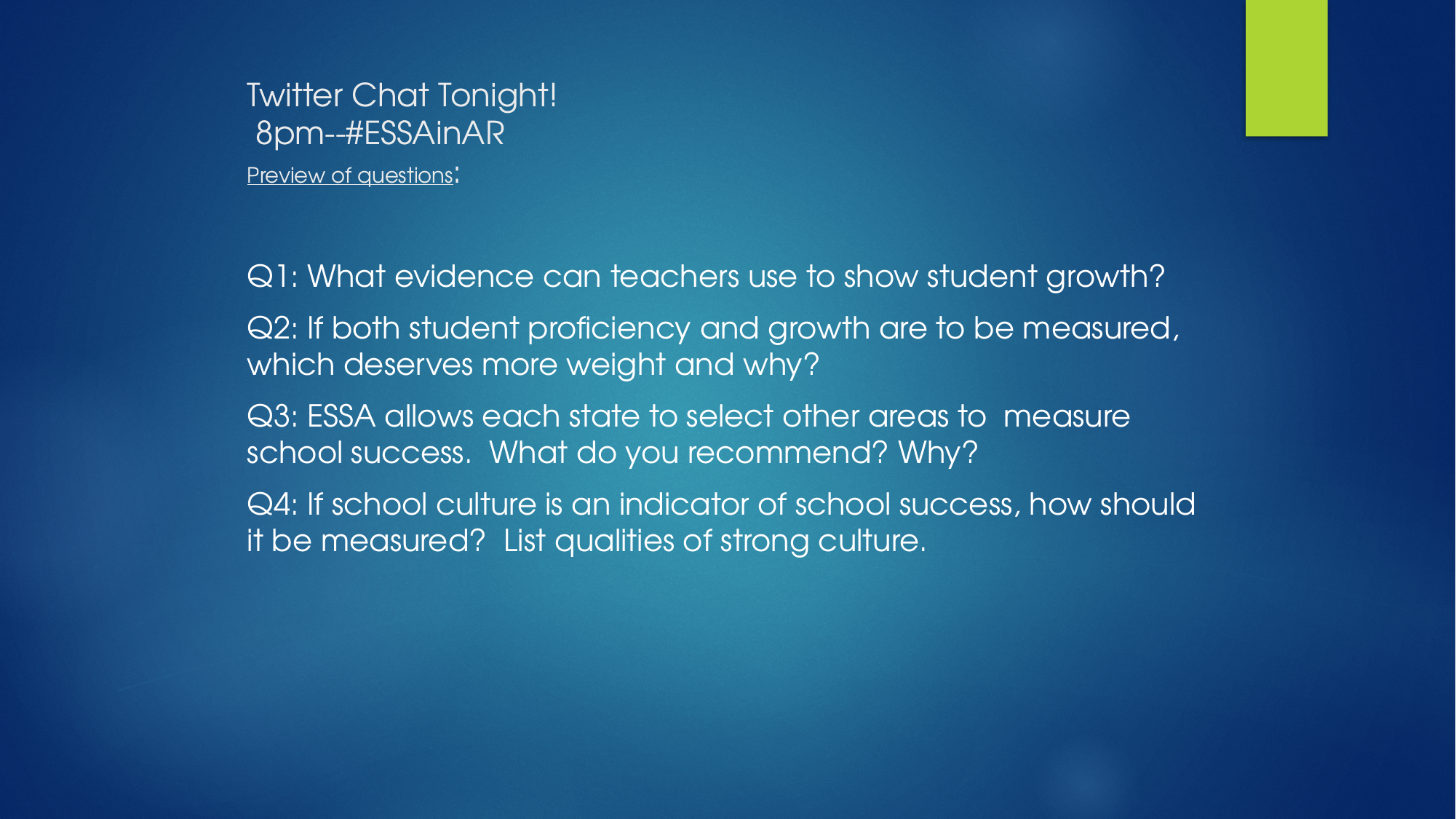

# Twitter Chat Tonight! 8pm--#ESSAinAR Preview of questions:
Q1: What evidence can teachers use to show student growth?
Q2: If both student proficiency and growth are to be measured, which deserves more weight and why?
Q3: ESSA allows each state to select other areas to  measure school success.  What do you recommend? Why?
Q4: If school culture is an indicator of school success, how should it be measured?  List qualities of strong culture.